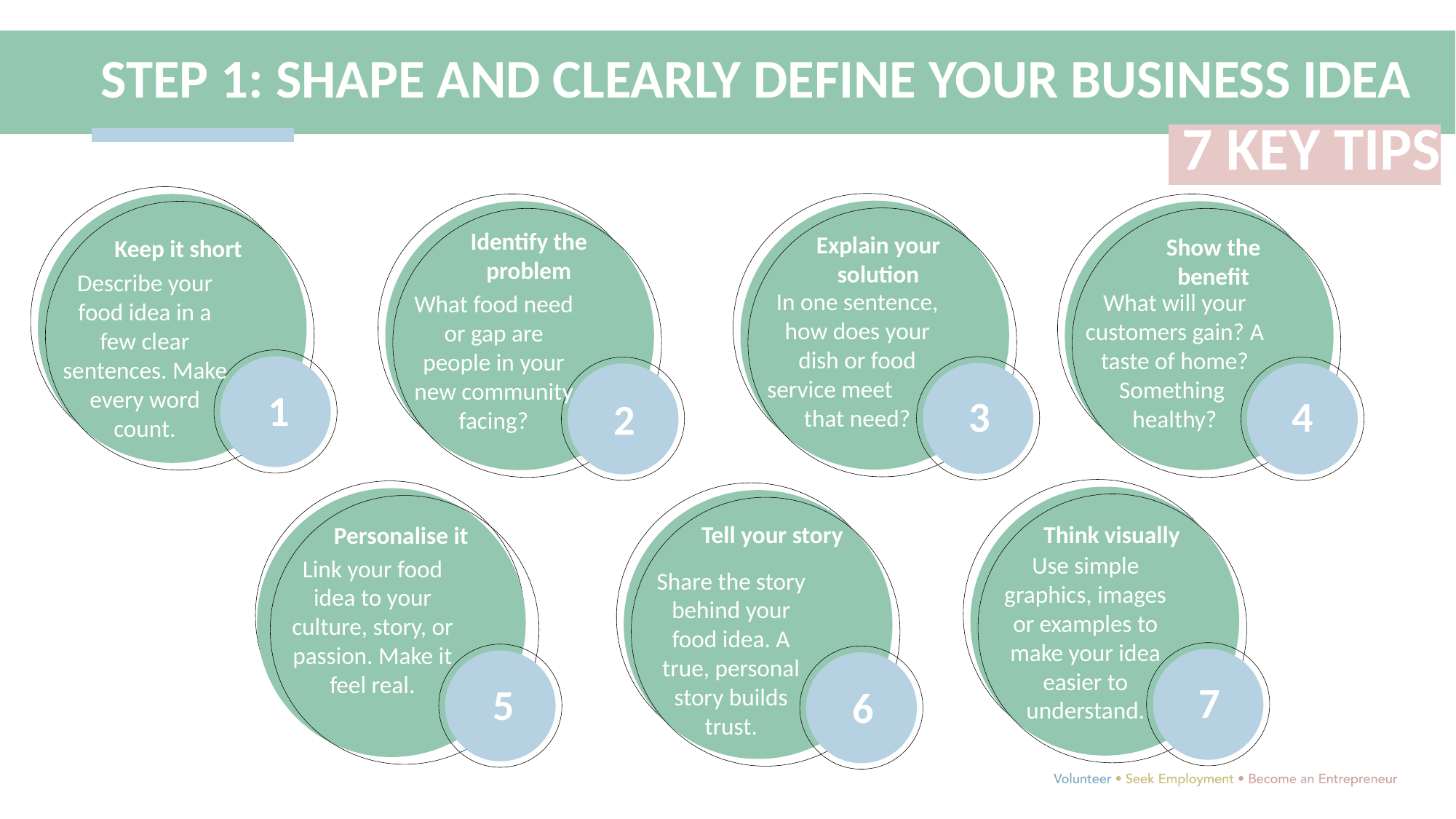

STEP 1: SHAPE AND CLEARLY DEFINE YOUR BUSINESS IDEA
 7 KEY TIPS

1

Identify the problem
Explain your solution
Show the benefit
Keep it short
Describe your food idea in a few clear sentences. Make every word count.
In one sentence, how does your dish or food service meet           that need?
What will your customers gain? A taste of home? Something  healthy?
What food need or gap are people in your new community facing?

4
3
2

Tell your story
Think visually
Personalise it
Use simple graphics, images or examples to make your idea easier to understand.
Link your food idea to your culture, story, or passion. Make it feel real.
Share the story behind your food idea. A true, personal story builds trust.

7
5
6